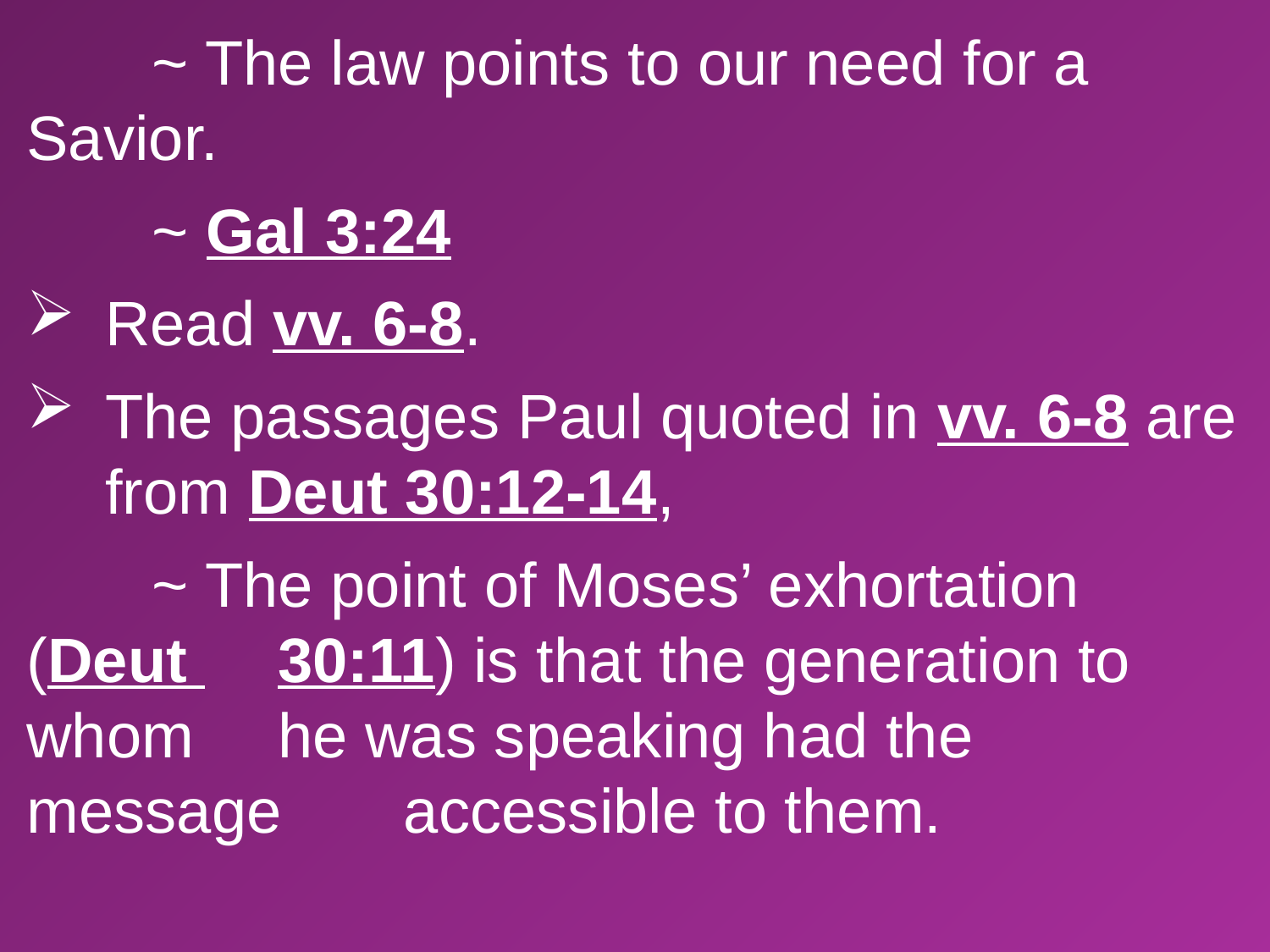

~ The law points to our need for a 					Savior.
		~ Gal 3:24
Read vv. 6-8.
The passages Paul quoted in vv. 6-8 are from Deut 30:12-14,
		~ The point of Moses’ exhortation (Deut 					30:11) is that the generation to whom 					he was speaking had the message 						accessible to them.